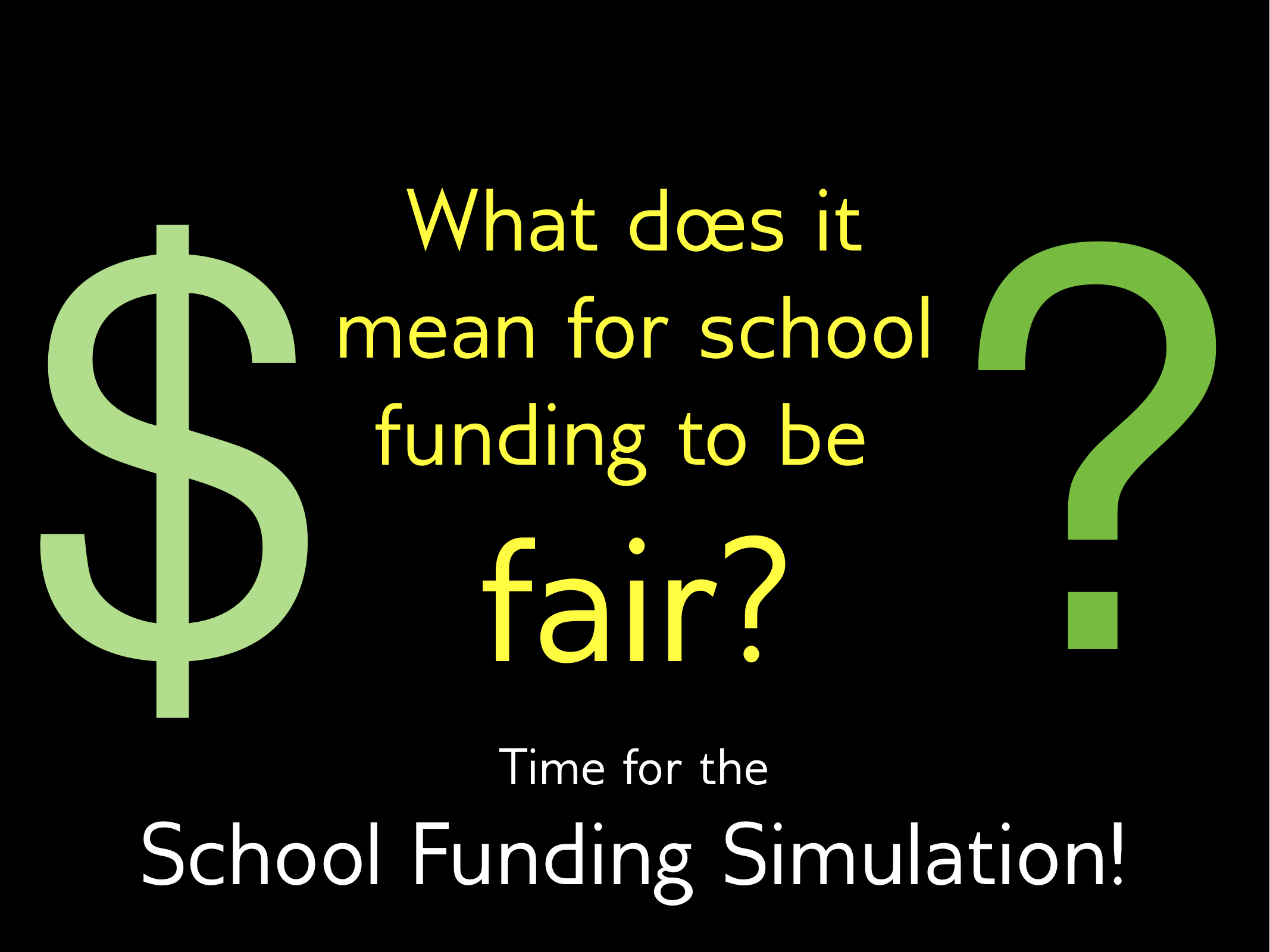

$
?
What does it mean for school funding to be
fair?
Time for the
School Funding Simulation!